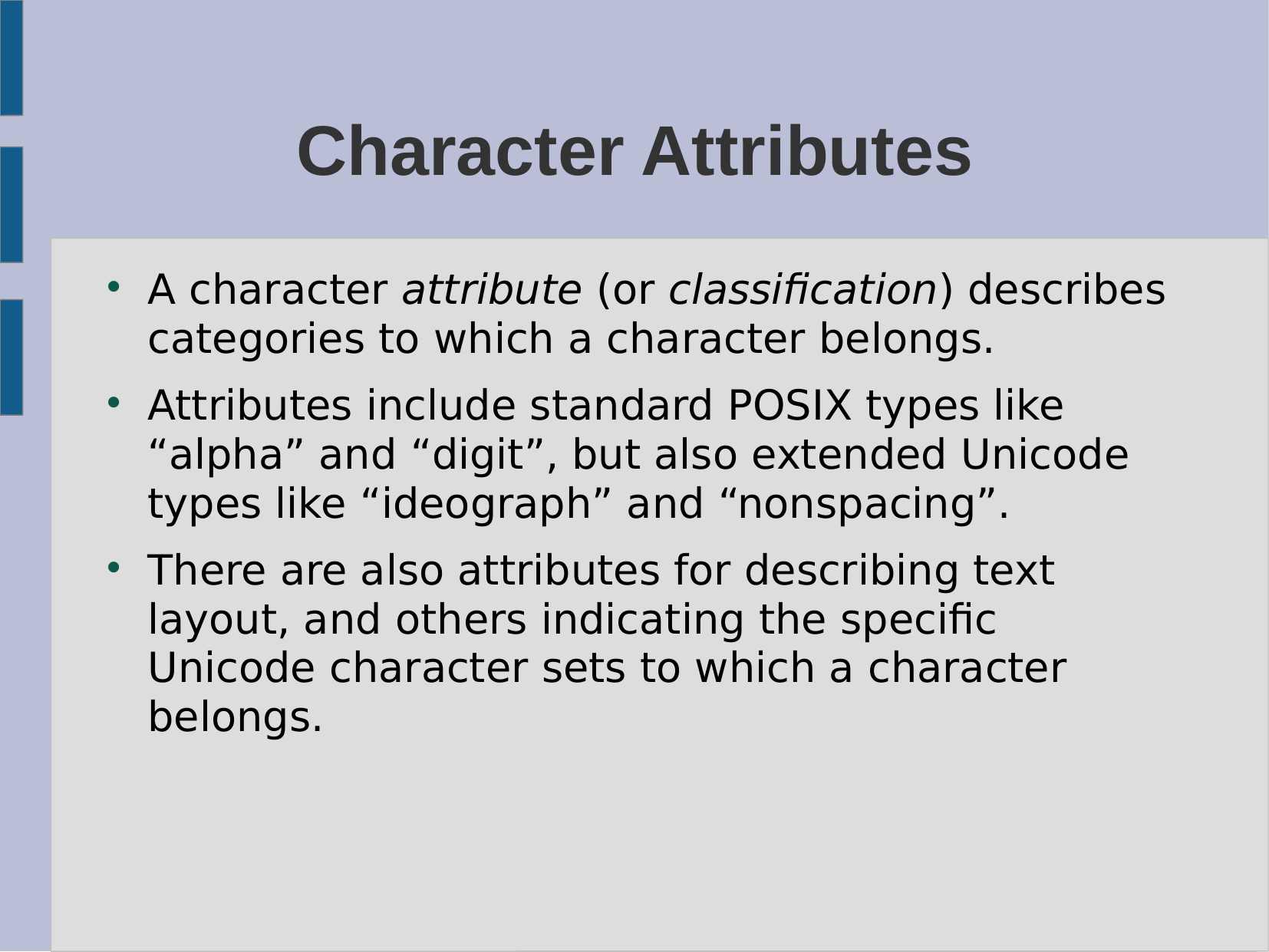

# Character Attributes
A character attribute (or classification) describes categories to which a character belongs.
Attributes include standard POSIX types like “alpha” and “digit”, but also extended Unicode types like “ideograph” and “nonspacing”.
There are also attributes for describing text layout, and others indicating the specific Unicode character sets to which a character belongs.